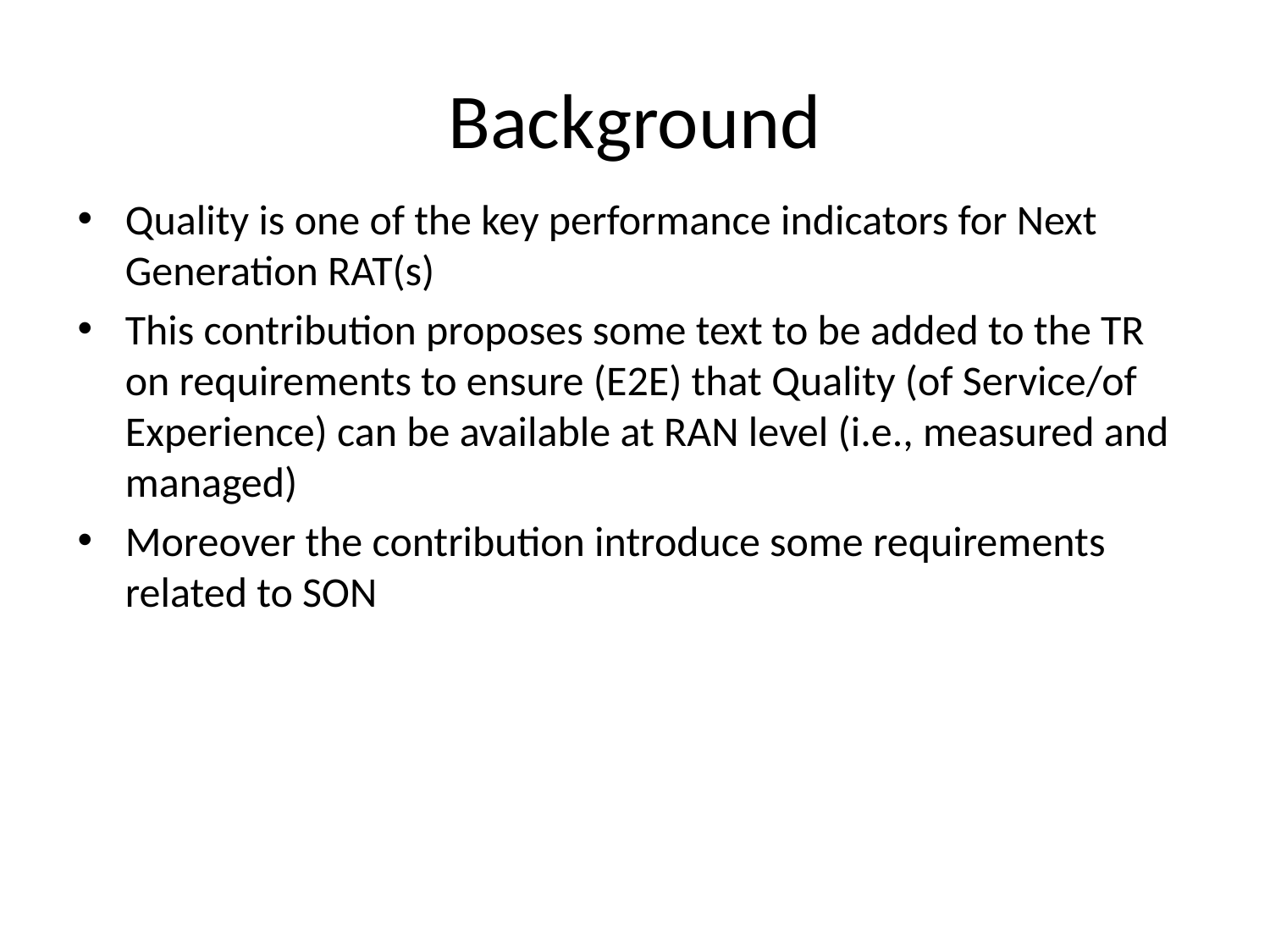

# Background
Quality is one of the key performance indicators for Next Generation RAT(s)
This contribution proposes some text to be added to the TR on requirements to ensure (E2E) that Quality (of Service/of Experience) can be available at RAN level (i.e., measured and managed)
Moreover the contribution introduce some requirements related to SON